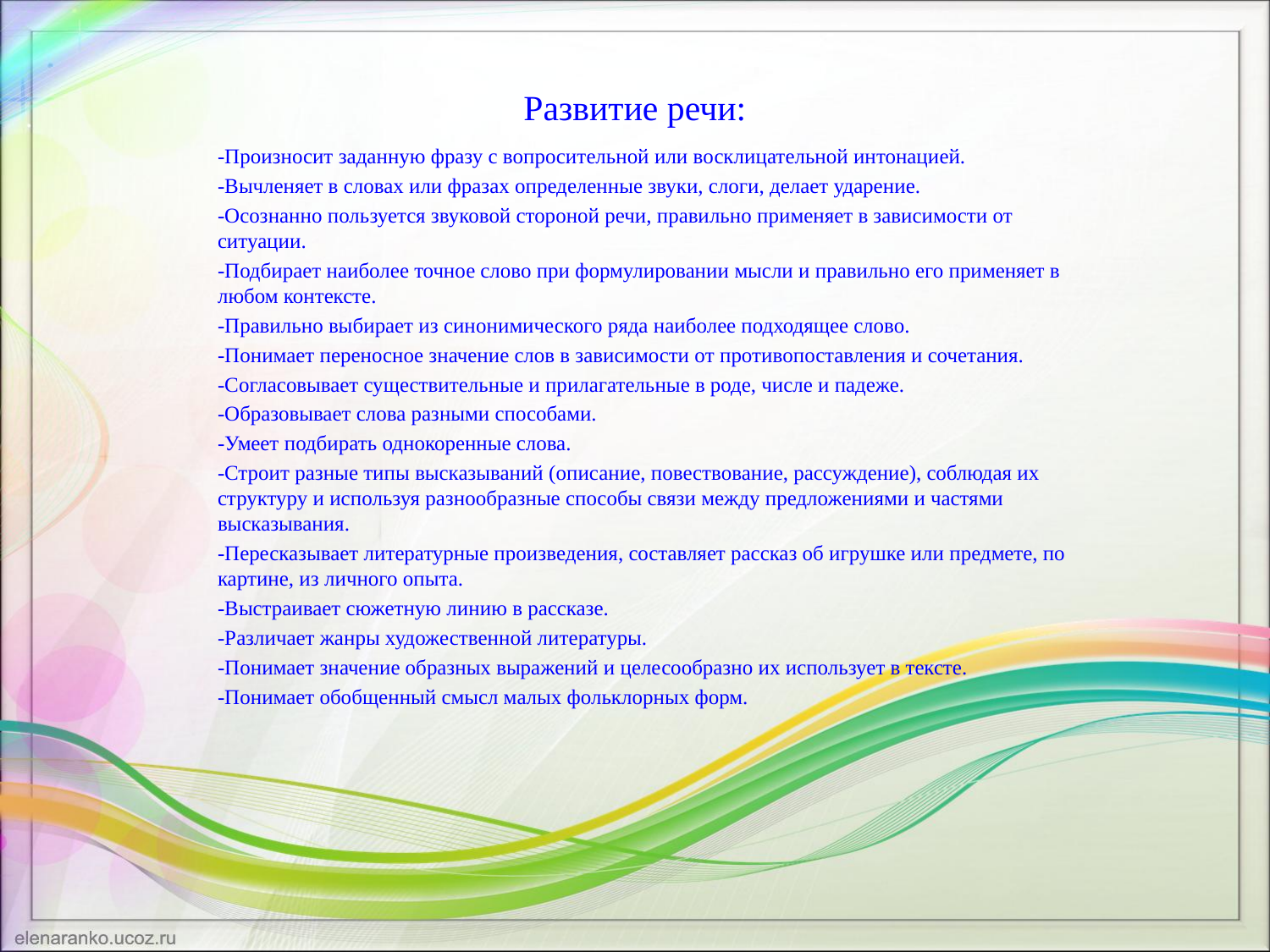

# Развитие речи:
-Произносит заданную фразу с вопросительной или восклицательной интонацией.
-Вычленяет в словах или фразах определенные звуки, слоги, делает ударение.
-Осознанно пользуется звуковой стороной речи, правильно применяет в зависимости от ситуации.
-Подбирает наиболее точное слово при формулировании мысли и правильно его применяет в любом контексте.
-Правильно выбирает из синонимического ряда наиболее подходящее слово.
-Понимает переносное значение слов в зависимости от противопоставления и сочетания.
-Согласовывает существительные и прилагательные в роде, числе и падеже.
-Образовывает слова разными способами.
-Умеет подбирать однокоренные слова.
-Строит разные типы высказываний (описание, повествование, рассуждение), соблюдая их структуру и используя разнообразные способы связи между предложениями и частями высказывания.
-Пересказывает литературные произведения, составляет рассказ об игрушке или предмете, по картине, из личного опыта.
-Выстраивает сюжетную линию в рассказе.
-Различает жанры художественной литературы.
-Понимает значение образных выражений и целесообразно их использует в тексте.
-Понимает обобщенный смысл малых фольклорных форм.